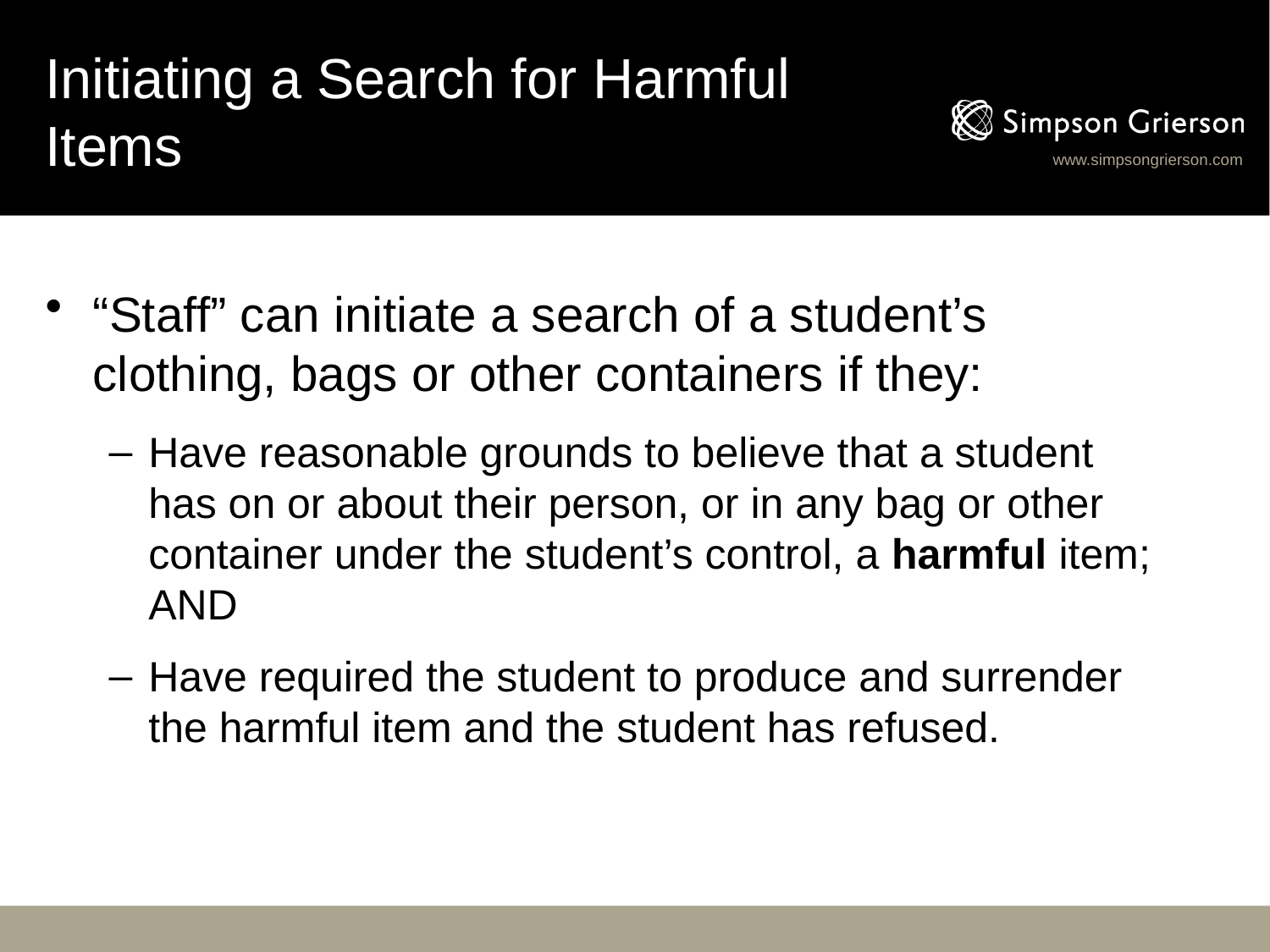

# Initiating a Search for Harmful Items
“Staff” can initiate a search of a student’s clothing, bags or other containers if they:
Have reasonable grounds to believe that a student has on or about their person, or in any bag or other container under the student’s control, a harmful item; AND
Have required the student to produce and surrender the harmful item and the student has refused.